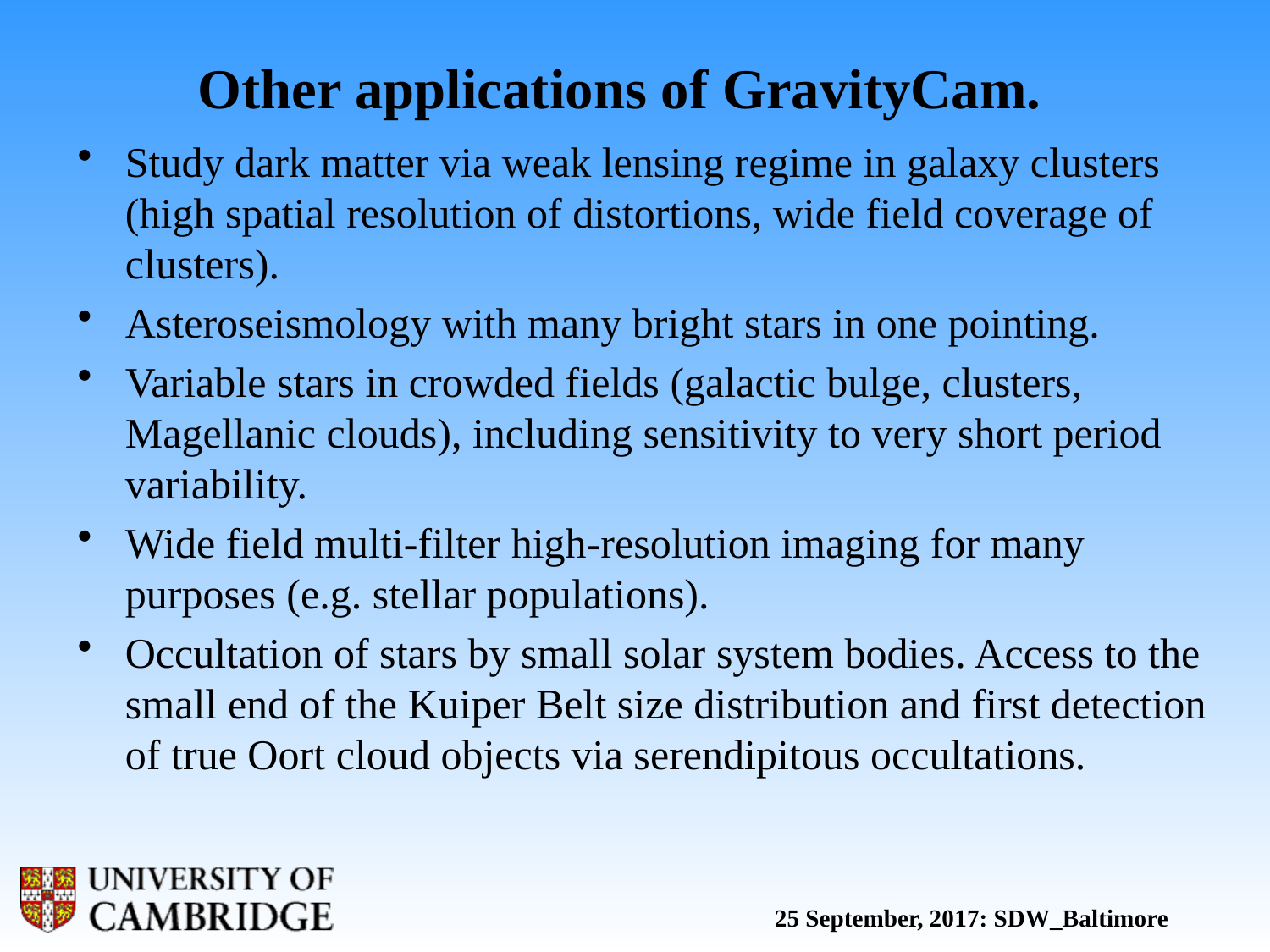

Other applications of GravityCam.

Study dark matter via weak lensing regime in galaxy clusters (high spatial resolution of distortions, wide field coverage of clusters).
Asteroseismology with many bright stars in one pointing.
Variable stars in crowded fields (galactic bulge, clusters, Magellanic clouds), including sensitivity to very short period variability.
Wide field multi-filter high-resolution imaging for many purposes (e.g. stellar populations).
Occultation of stars by small solar system bodies. Access to the small end of the Kuiper Belt size distribution and first detection of true Oort cloud objects via serendipitous occultations.
25 September, 2017: SDW_Baltimore